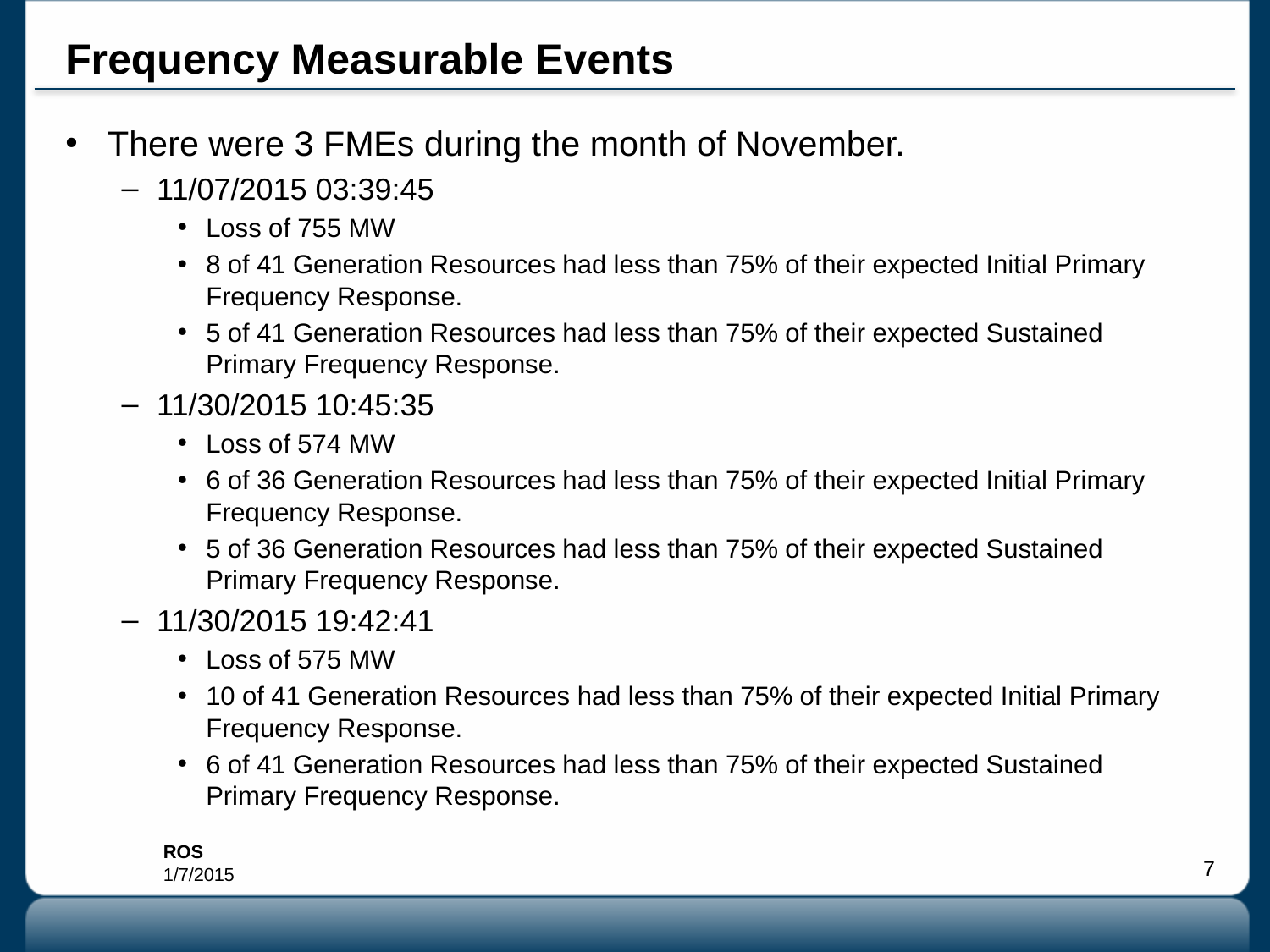

# Frequency Measurable Events
There were 3 FMEs during the month of November.
11/07/2015 03:39:45
Loss of 755 MW
8 of 41 Generation Resources had less than 75% of their expected Initial Primary Frequency Response.
5 of 41 Generation Resources had less than 75% of their expected Sustained Primary Frequency Response.
11/30/2015 10:45:35
Loss of 574 MW
6 of 36 Generation Resources had less than 75% of their expected Initial Primary Frequency Response.
5 of 36 Generation Resources had less than 75% of their expected Sustained Primary Frequency Response.
11/30/2015 19:42:41
Loss of 575 MW
10 of 41 Generation Resources had less than 75% of their expected Initial Primary Frequency Response.
6 of 41 Generation Resources had less than 75% of their expected Sustained Primary Frequency Response.